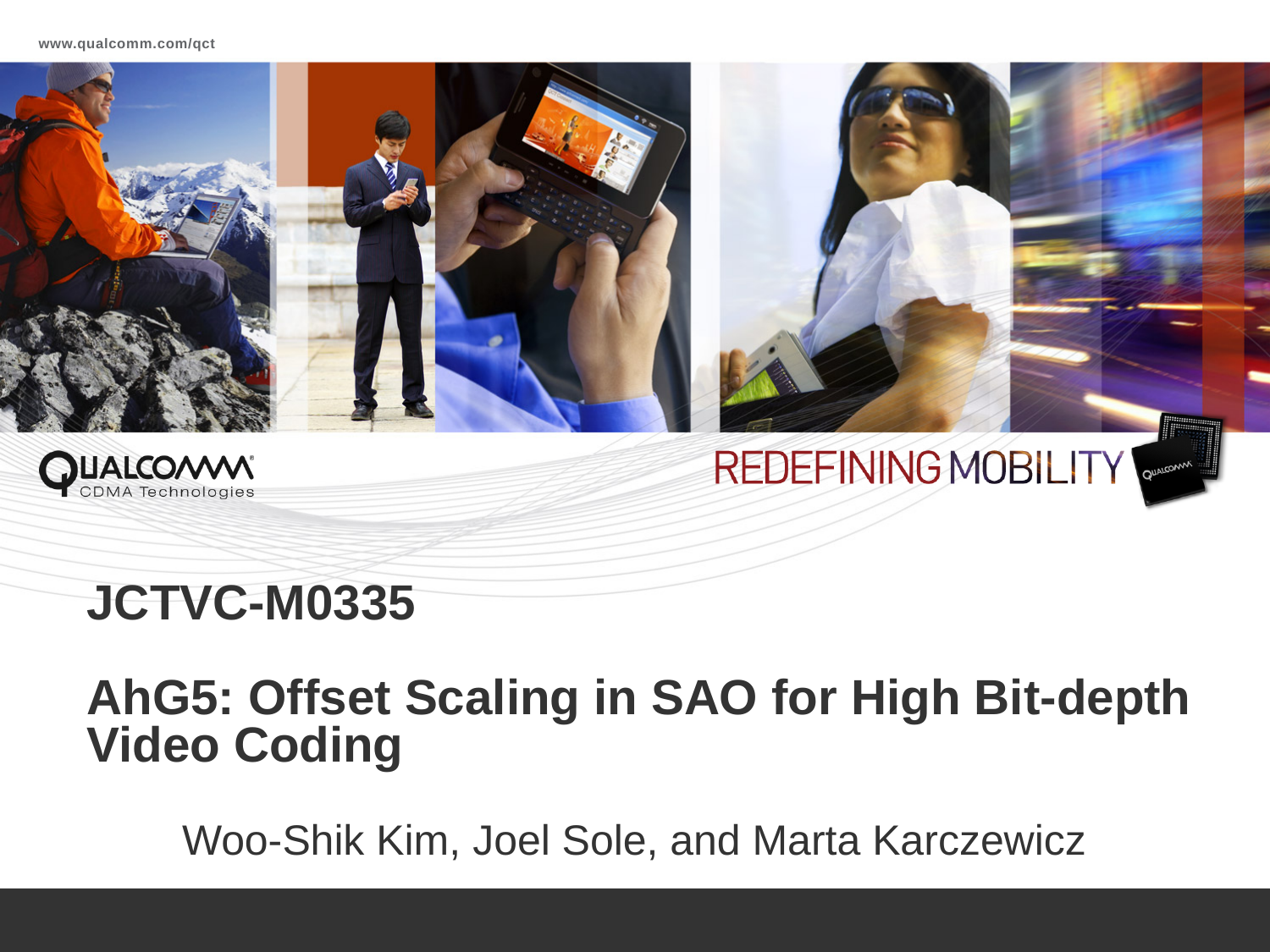

# JCTVC-M0335 AhG5: Offset Scaling in SAO for High Bit-depth Video Coding
Woo-Shik Kim, Joel Sole, and Marta Karczewicz